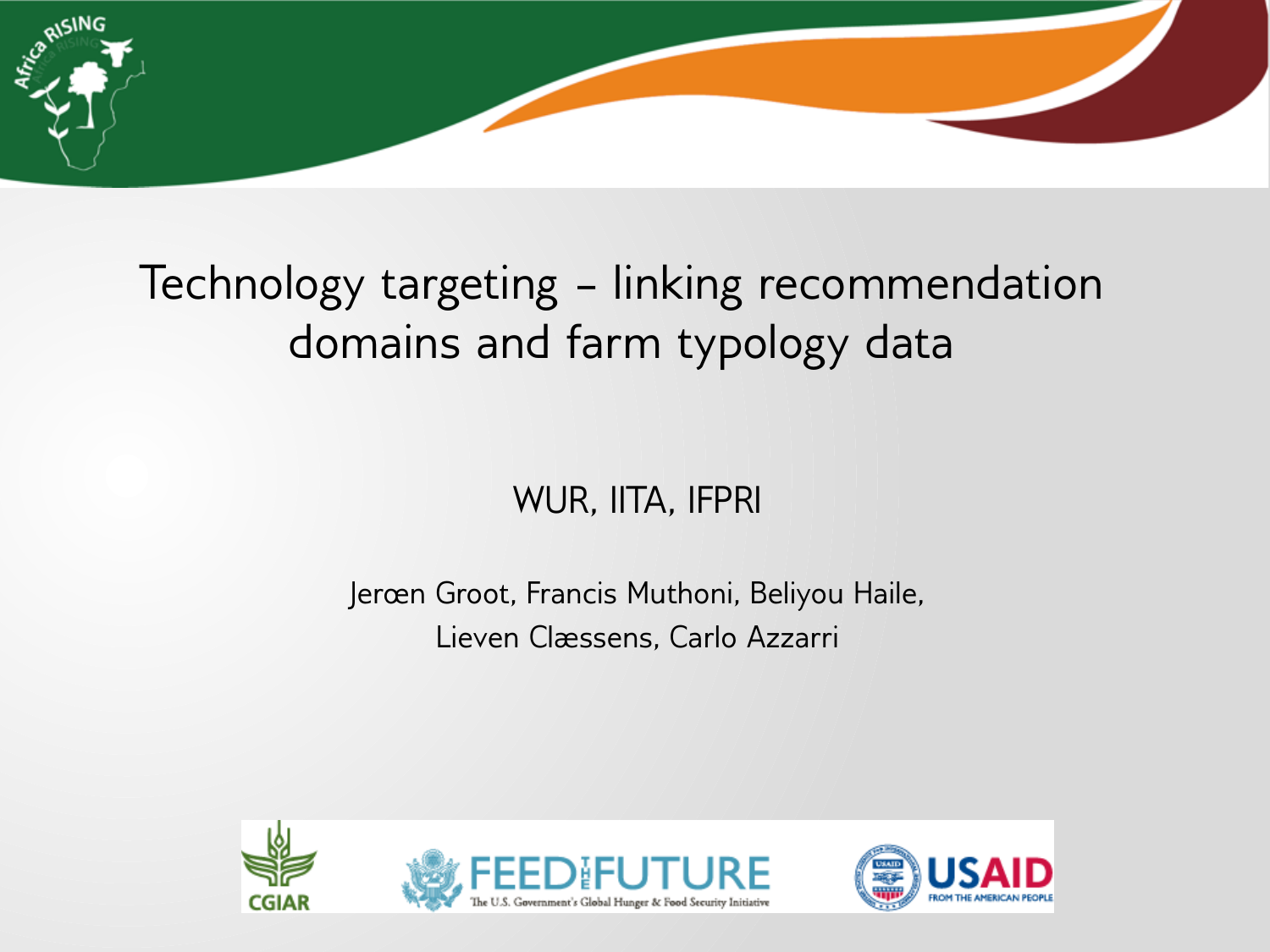

Technology targeting – linking recommendation domains and farm typology data

WUR, IITA, IFPRI

Jeroen Groot, Francis Muthoni, Beliyou Haile,
Lieven Claessens, Carlo Azzarri